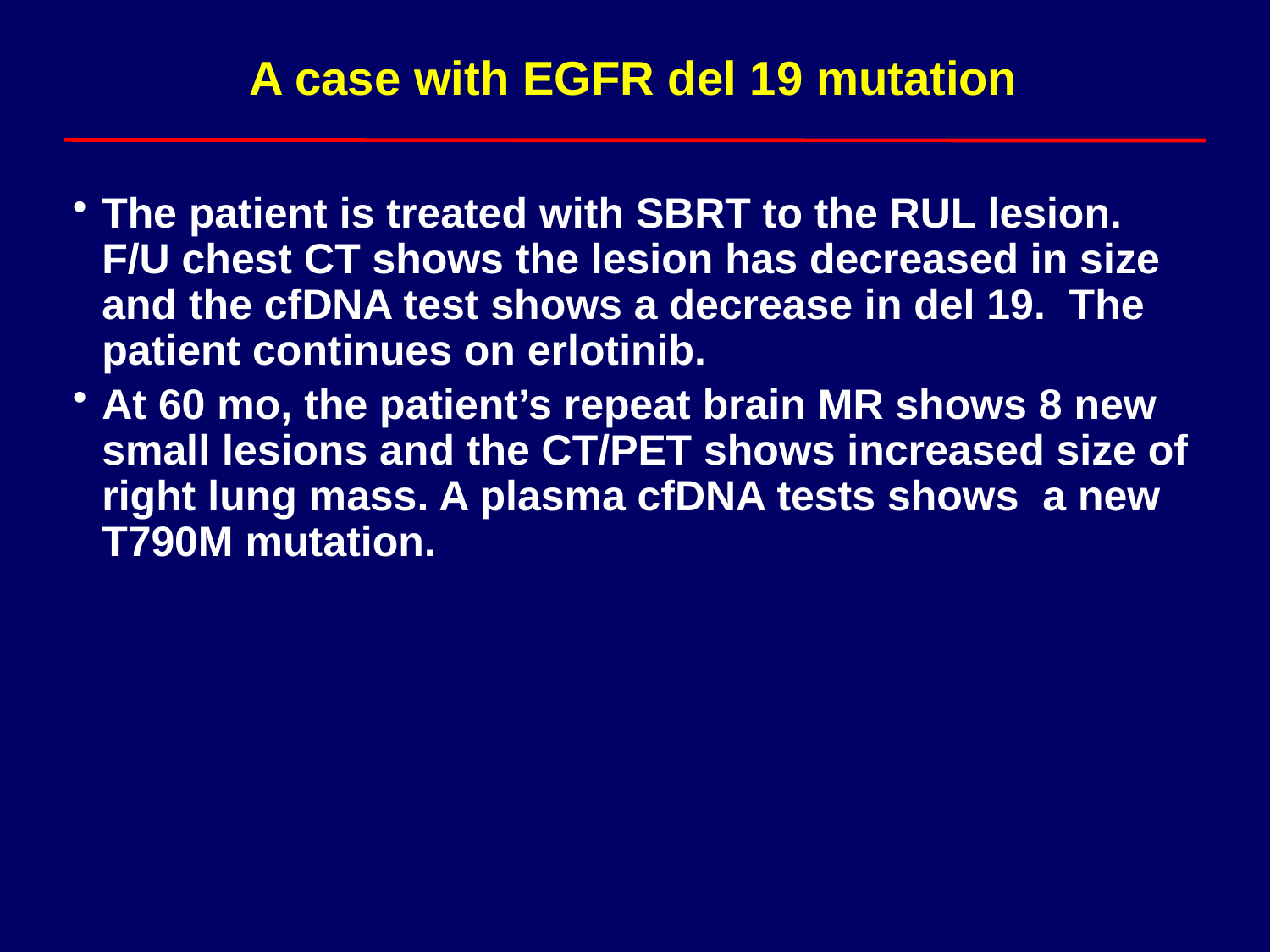

# A case with EGFR del 19 mutation
The patient is treated with SBRT to the RUL lesion.  F/U chest CT shows the lesion has decreased in size and the cfDNA test shows a decrease in del 19.  The patient continues on erlotinib.
At 60 mo, the patient’s repeat brain MR shows 8 new small lesions and the CT/PET shows increased size of right lung mass. A plasma cfDNA tests shows  a new T790M mutation.